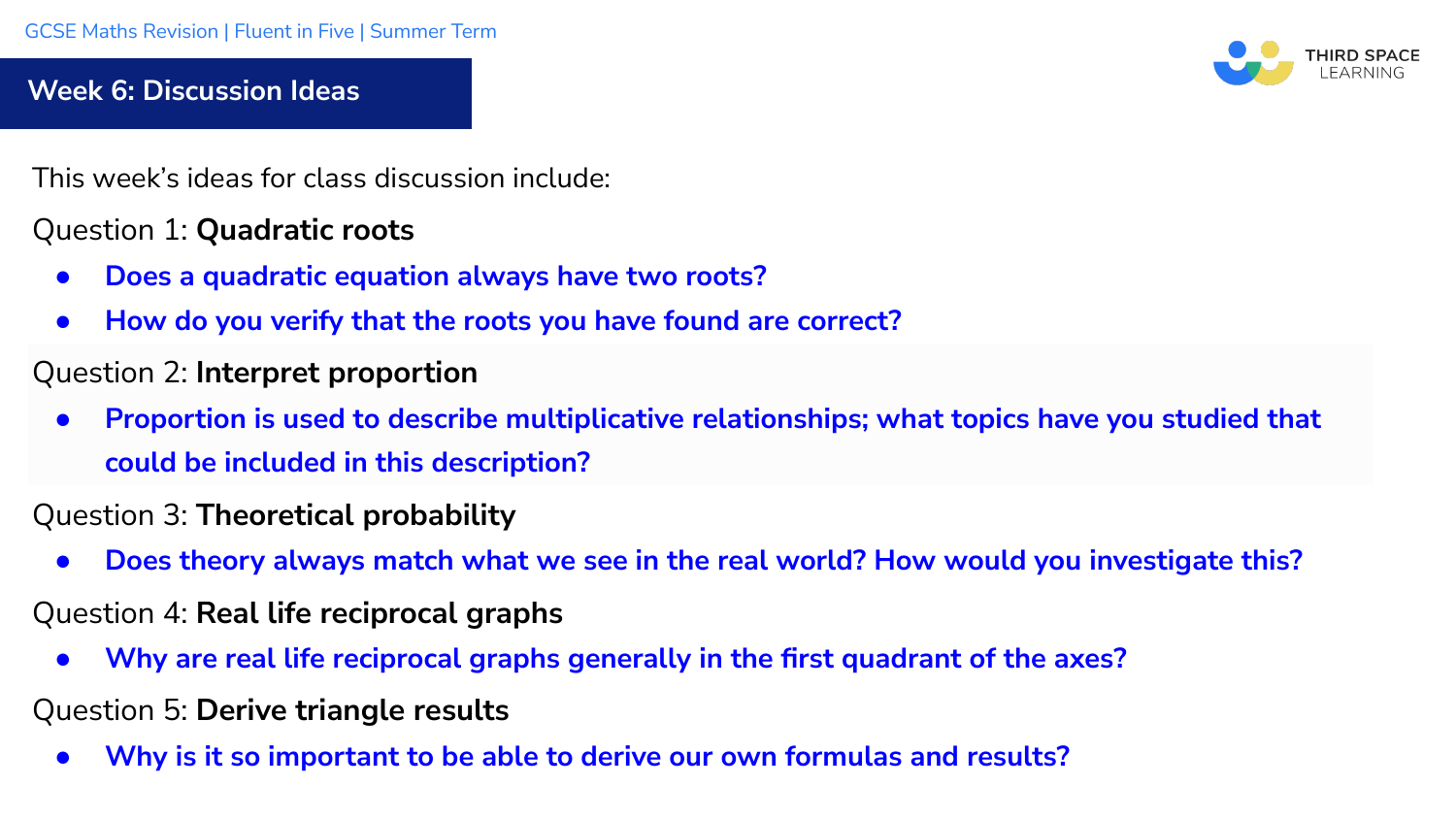

Week 6: Discussion Ideas
| This week’s ideas for class discussion include: |
| --- |
| Question 1: Quadratic roots Does a quadratic equation always have two roots? How do you verify that the roots you have found are correct? |
| Question 2: Interpret proportion Proportion is used to describe multiplicative relationships; what topics have you studied that could be included in this description? |
| Question 3: Theoretical probability Does theory always match what we see in the real world? How would you investigate this? |
| Question 4: Real life reciprocal graphs Why are real life reciprocal graphs generally in the first quadrant of the axes? |
| Question 5: Derive triangle results Why is it so important to be able to derive our own formulas and results? |